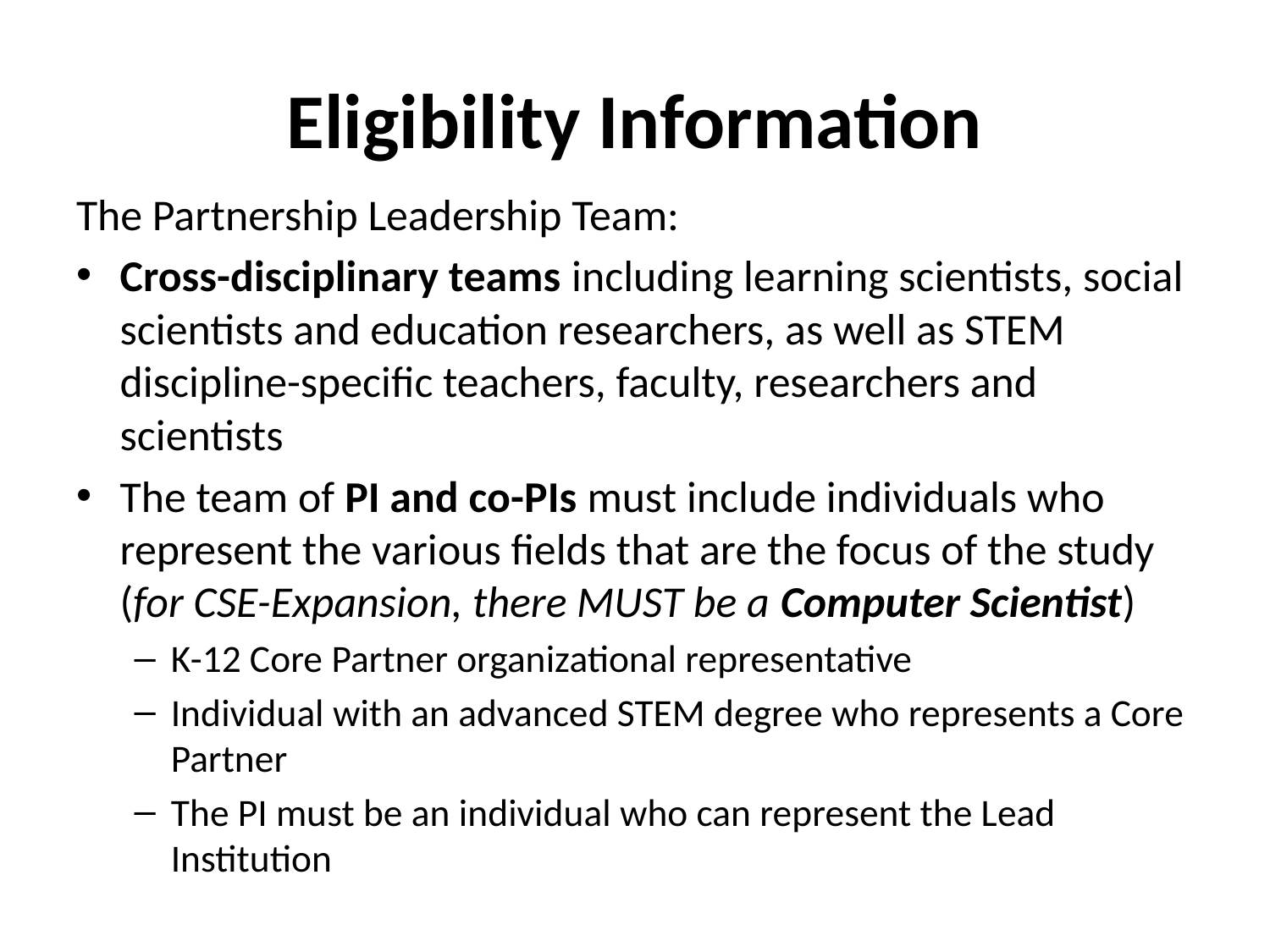

# Eligibility Information
The Partnership Leadership Team:
Cross-disciplinary teams including learning scientists, social scientists and education researchers, as well as STEM discipline-specific teachers, faculty, researchers and scientists
The team of PI and co-PIs must include individuals who represent the various fields that are the focus of the study (for CSE-Expansion, there MUST be a Computer Scientist)
K-12 Core Partner organizational representative
Individual with an advanced STEM degree who represents a Core Partner
The PI must be an individual who can represent the Lead Institution